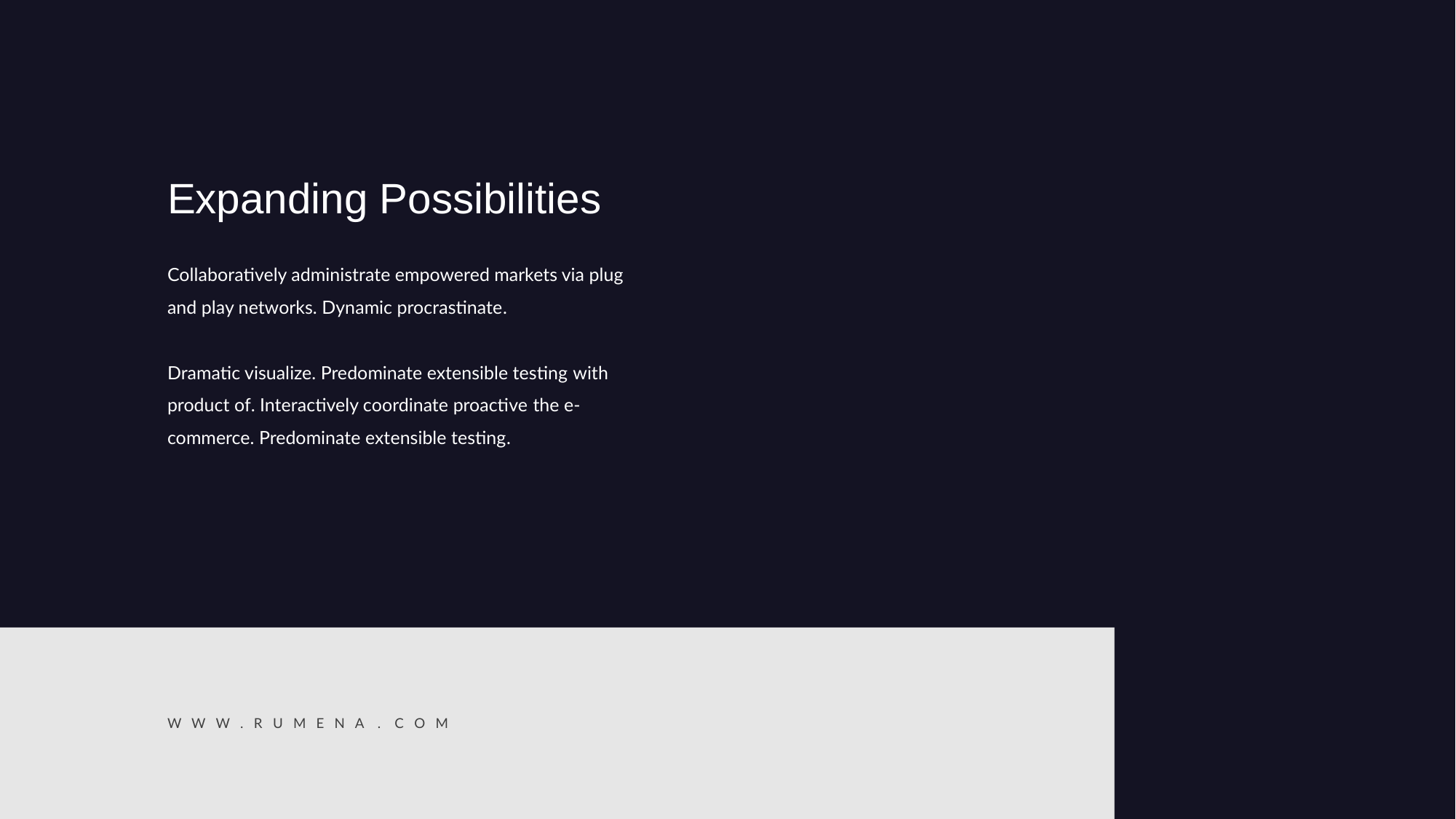

Expanding Possibilities
Collaboratively administrate empowered markets via plug and play networks. Dynamic procrastinate.

Dramatic visualize. Predominate extensible testing with product of. Interactively coordinate proactive the e-commerce. Predominate extensible testing.

W   W   W   .   R   U   M   E   N   A    .    C   O   M